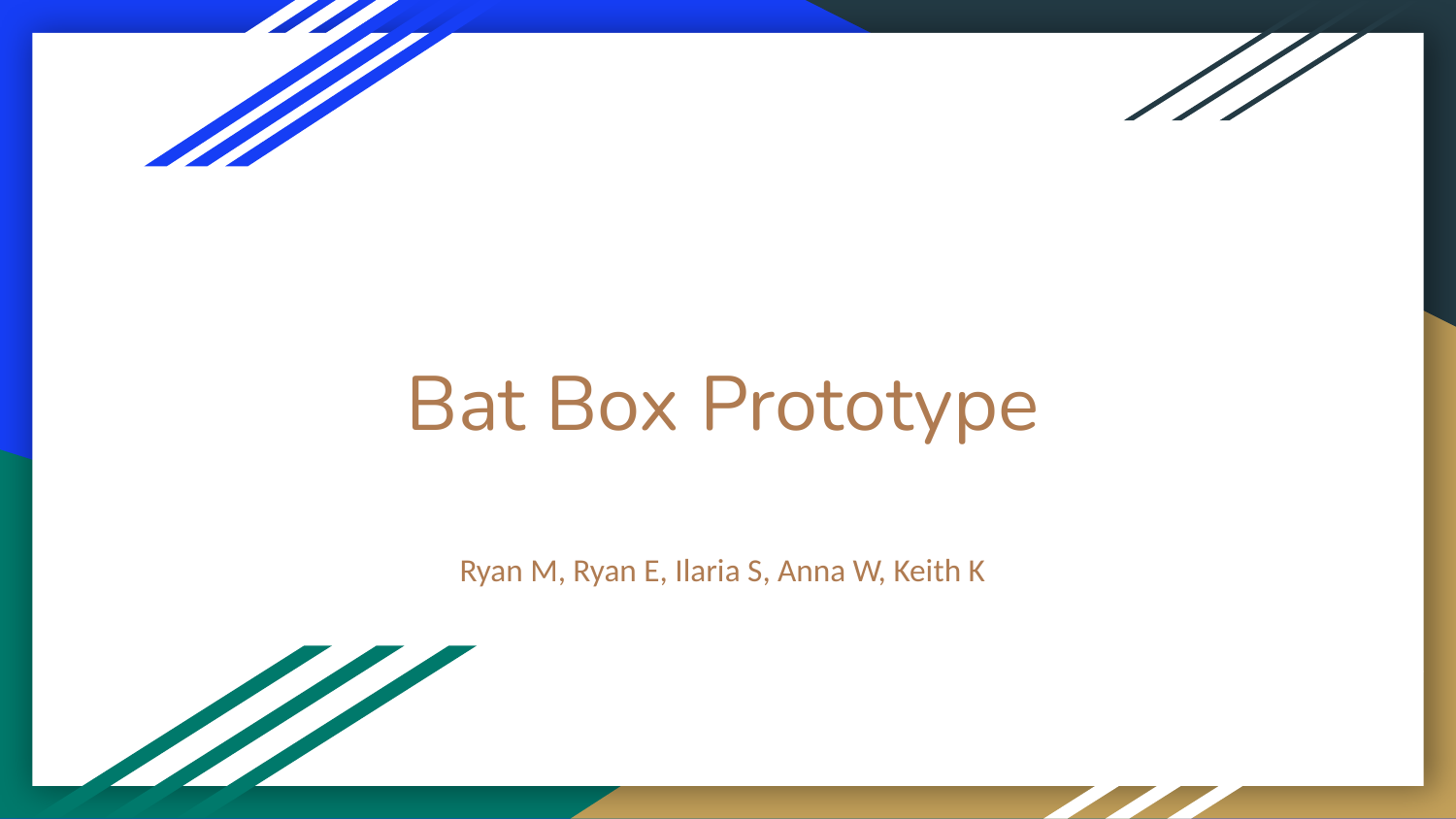

# Bat Box Prototype
Ryan M, Ryan E, Ilaria S, Anna W, Keith K